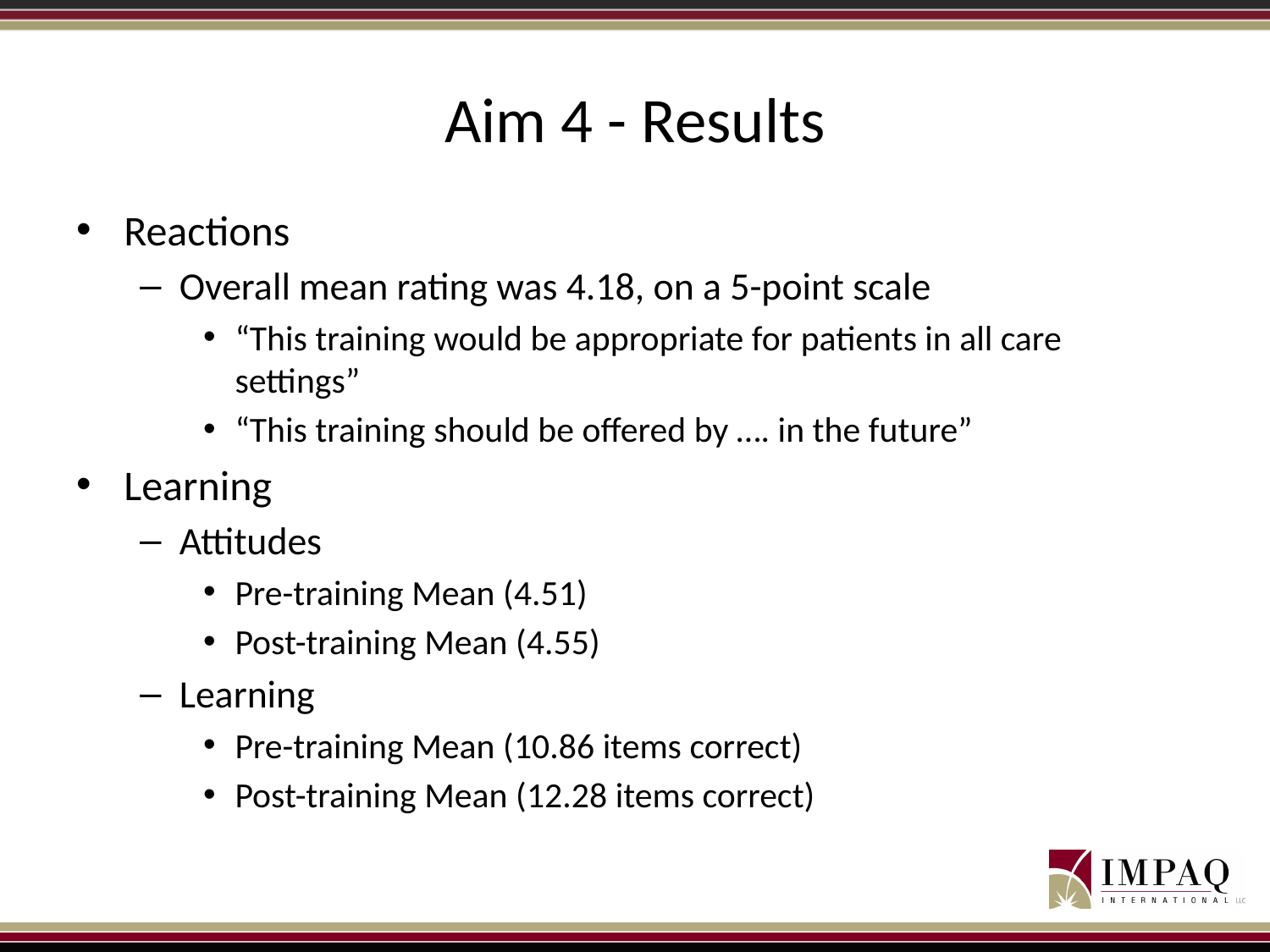

# Aim 4 - Results
Reactions
Overall mean rating was 4.18, on a 5-point scale
“This training would be appropriate for patients in all care settings”
“This training should be offered by …. in the future”
Learning
Attitudes
Pre-training Mean (4.51)
Post-training Mean (4.55)
Learning
Pre-training Mean (10.86 items correct)
Post-training Mean (12.28 items correct)